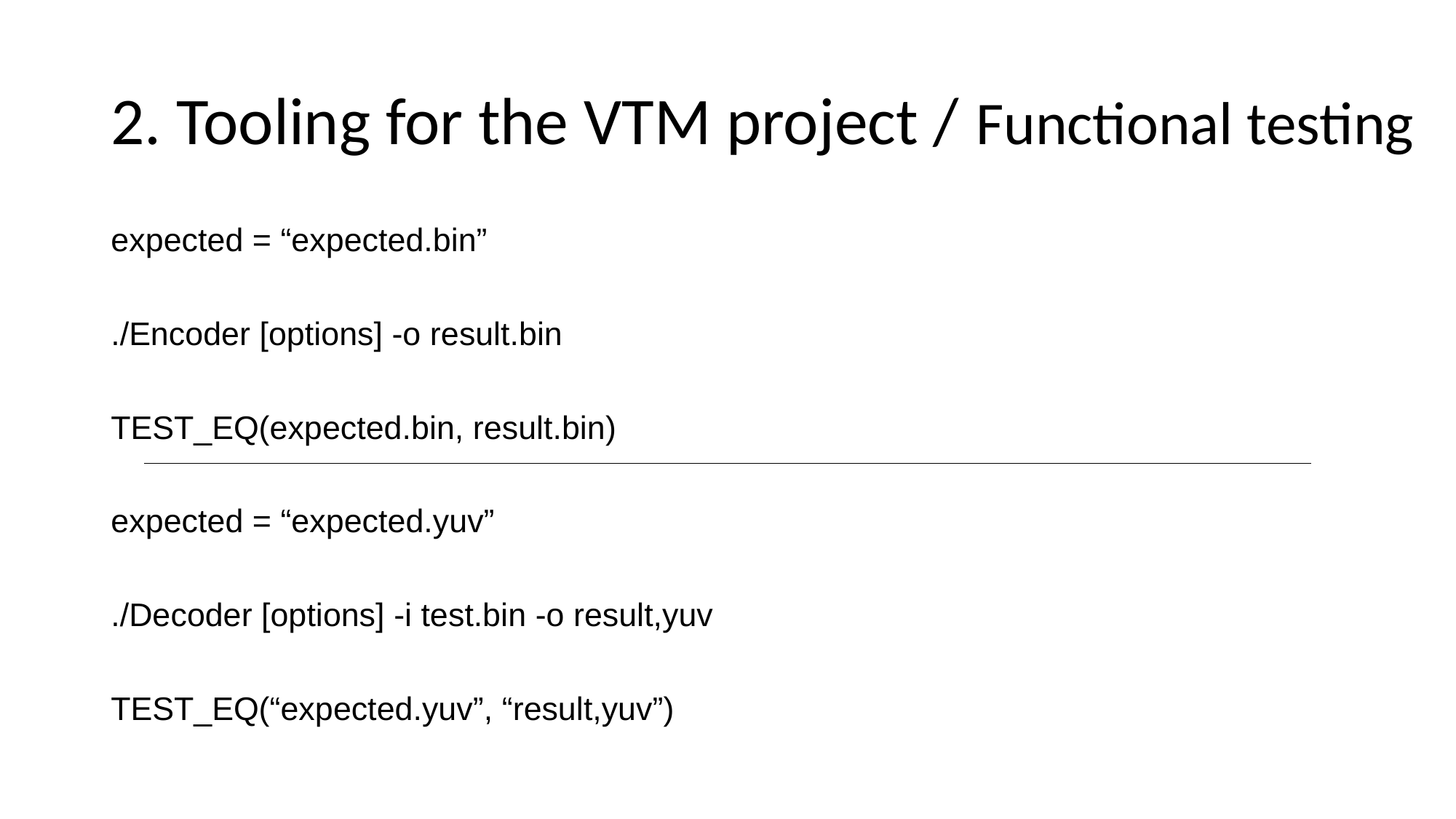

# 2. Tooling for the VTM project / Functional testing
expected = “expected.bin”

./Encoder [options] -o result.bin

TEST_EQ(expected.bin, result.bin)

expected = “expected.yuv”

./Decoder [options] -i test.bin -o result,yuv

TEST_EQ(“expected.yuv”, “result,yuv”)